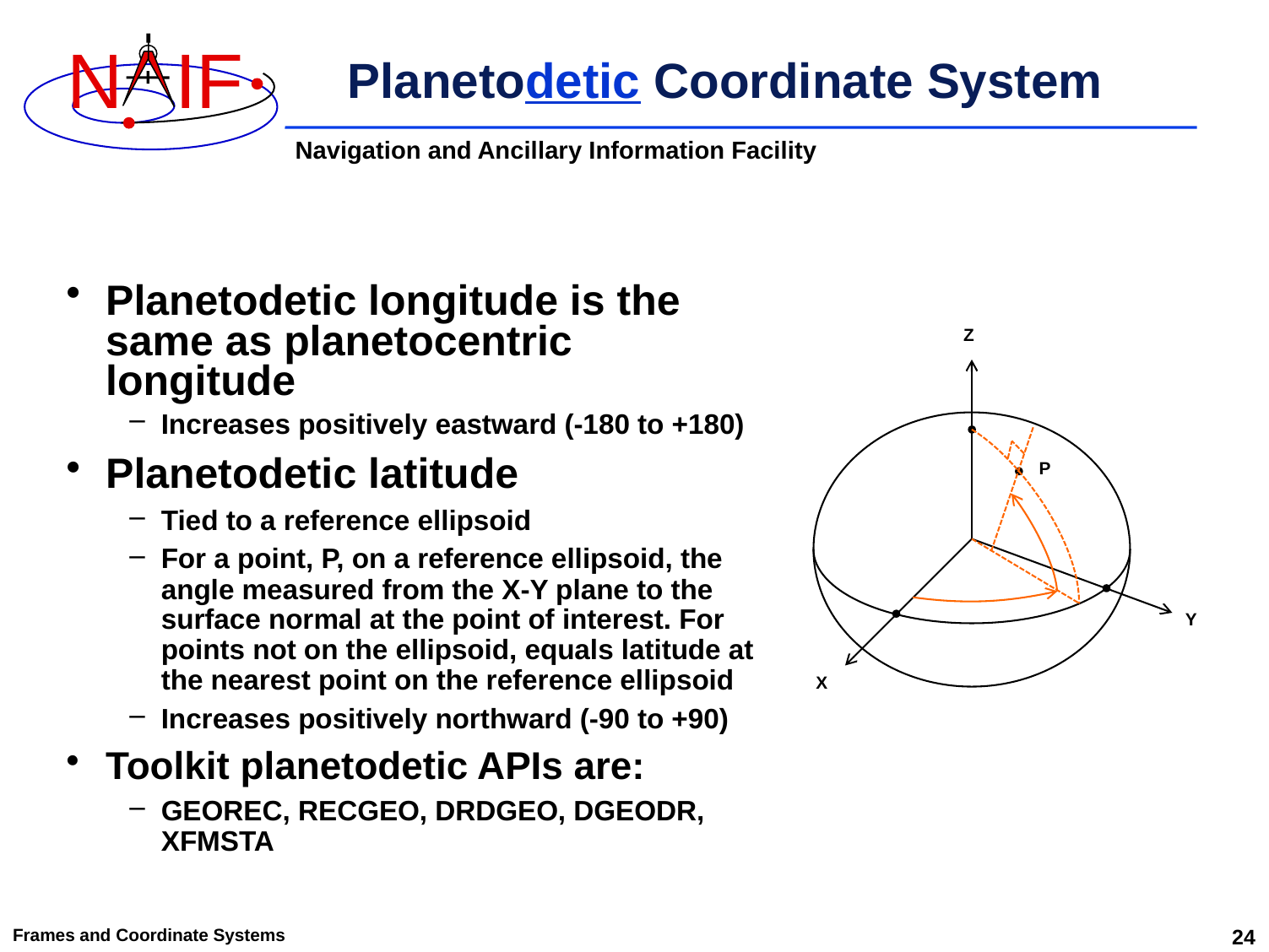

# Planetodetic Coordinate System

Planetodetic longitude is the same as planetocentric longitude
Increases positively eastward (-180 to +180)
Planetodetic latitude
Tied to a reference ellipsoid
For a point, P, on a reference ellipsoid, the angle measured from the X-Y plane to the surface normal at the point of interest. For points not on the ellipsoid, equals latitude at the nearest point on the reference ellipsoid
Increases positively northward (-90 to +90)
Toolkit planetodetic APIs are:
GEOREC, RECGEO, DRDGEO, DGEODR, XFMSTA

Z

P

Y

X
Frames and Coordinate Systems
24